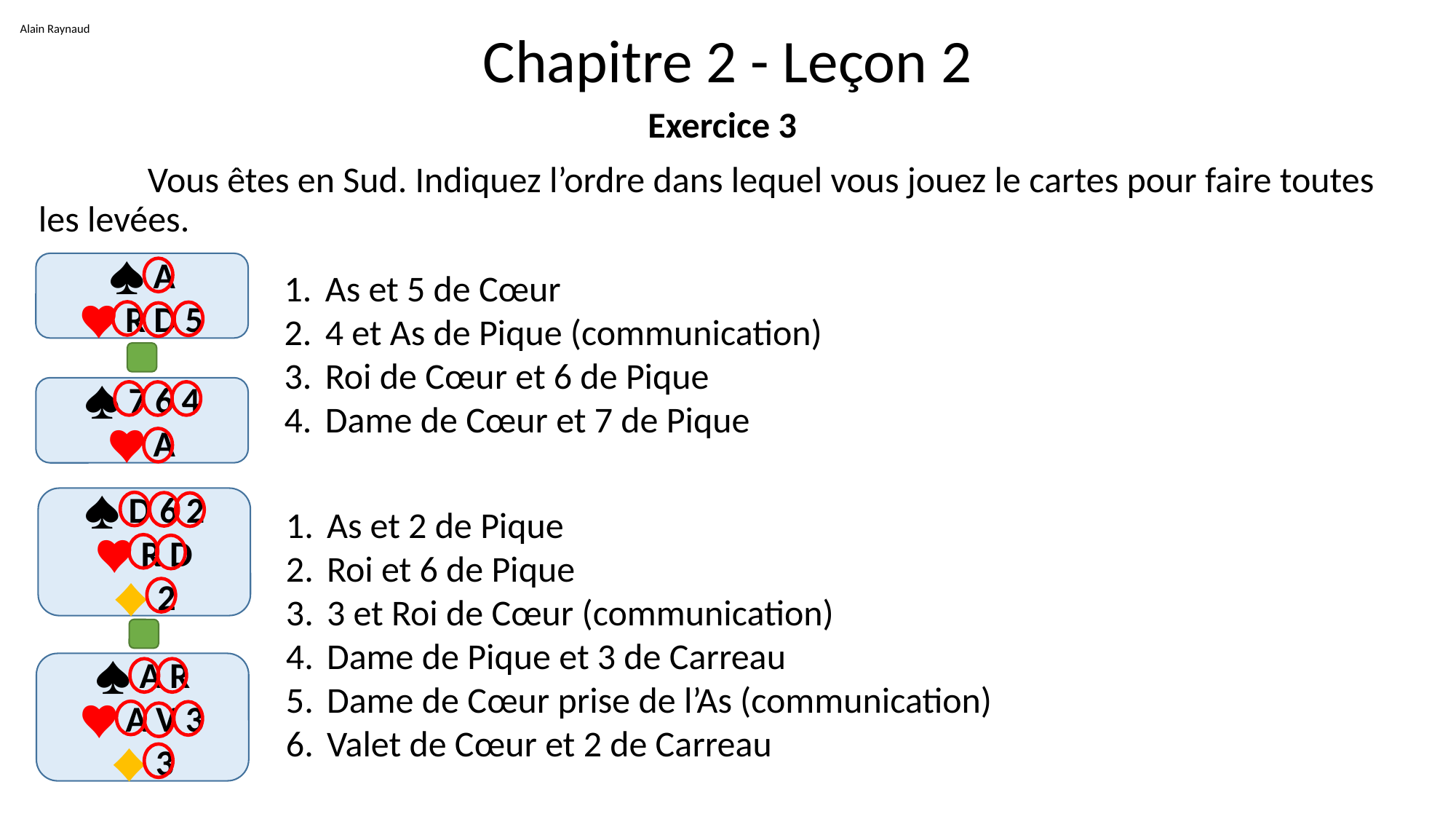

Alain Raynaud
# Chapitre 2 - Leçon 2
Exercice 3
	Vous êtes en Sud. Indiquez l’ordre dans lequel vous jouez le cartes pour faire toutes les levées.

♠ A
♥ R D 5

♠ 7 6 4
♥ A

As et 5 de Cœur
4 et As de Pique (communication)
Roi de Cœur et 6 de Pique
Dame de Cœur et 7 de Pique

♠ D 6 2
♥ R D
♦ 2

♠ A R
♥ A V 3
♦ 3

As et 2 de Pique
Roi et 6 de Pique
3 et Roi de Cœur (communication)
Dame de Pique et 3 de Carreau
Dame de Cœur prise de l’As (communication)
Valet de Cœur et 2 de Carreau